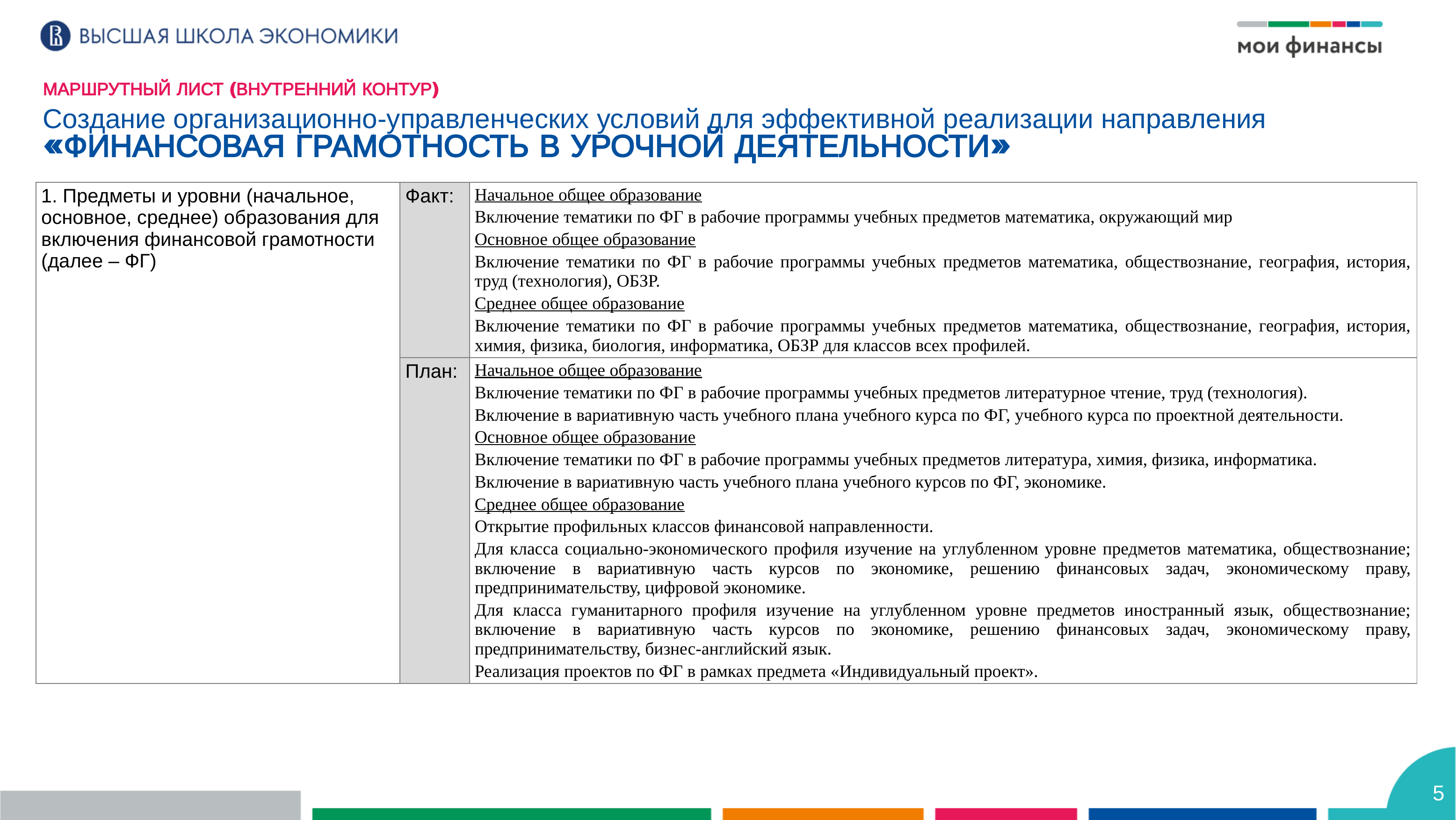

Маршрутный лист (внутренний контур)
Создание организационно-управленческих условий для эффективной реализации направления
«Финансовая грамотность в урочной деятельности»
| 1. Предметы и уровни (начальное, основное, среднее) образования для включения финансовой грамотности (далее – ФГ) | Факт: | Начальное общее образование Включение тематики по ФГ в рабочие программы учебных предметов математика, окружающий мир Основное общее образование Включение тематики по ФГ в рабочие программы учебных предметов математика, обществознание, география, история, труд (технология), ОБЗР. Среднее общее образование Включение тематики по ФГ в рабочие программы учебных предметов математика, обществознание, география, история, химия, физика, биология, информатика, ОБЗР для классов всех профилей. |
| --- | --- | --- |
|  | План: | Начальное общее образование Включение тематики по ФГ в рабочие программы учебных предметов литературное чтение, труд (технология). Включение в вариативную часть учебного плана учебного курса по ФГ, учебного курса по проектной деятельности. Основное общее образование Включение тематики по ФГ в рабочие программы учебных предметов литература, химия, физика, информатика. Включение в вариативную часть учебного плана учебного курсов по ФГ, экономике. Среднее общее образование Открытие профильных классов финансовой направленности. Для класса социально-экономического профиля изучение на углубленном уровне предметов математика, обществознание; включение в вариативную часть курсов по экономике, решению финансовых задач, экономическому праву, предпринимательству, цифровой экономике. Для класса гуманитарного профиля изучение на углубленном уровне предметов иностранный язык, обществознание; включение в вариативную часть курсов по экономике, решению финансовых задач, экономическому праву, предпринимательству, бизнес-английский язык. Реализация проектов по ФГ в рамках предмета «Индивидуальный проект». |
5